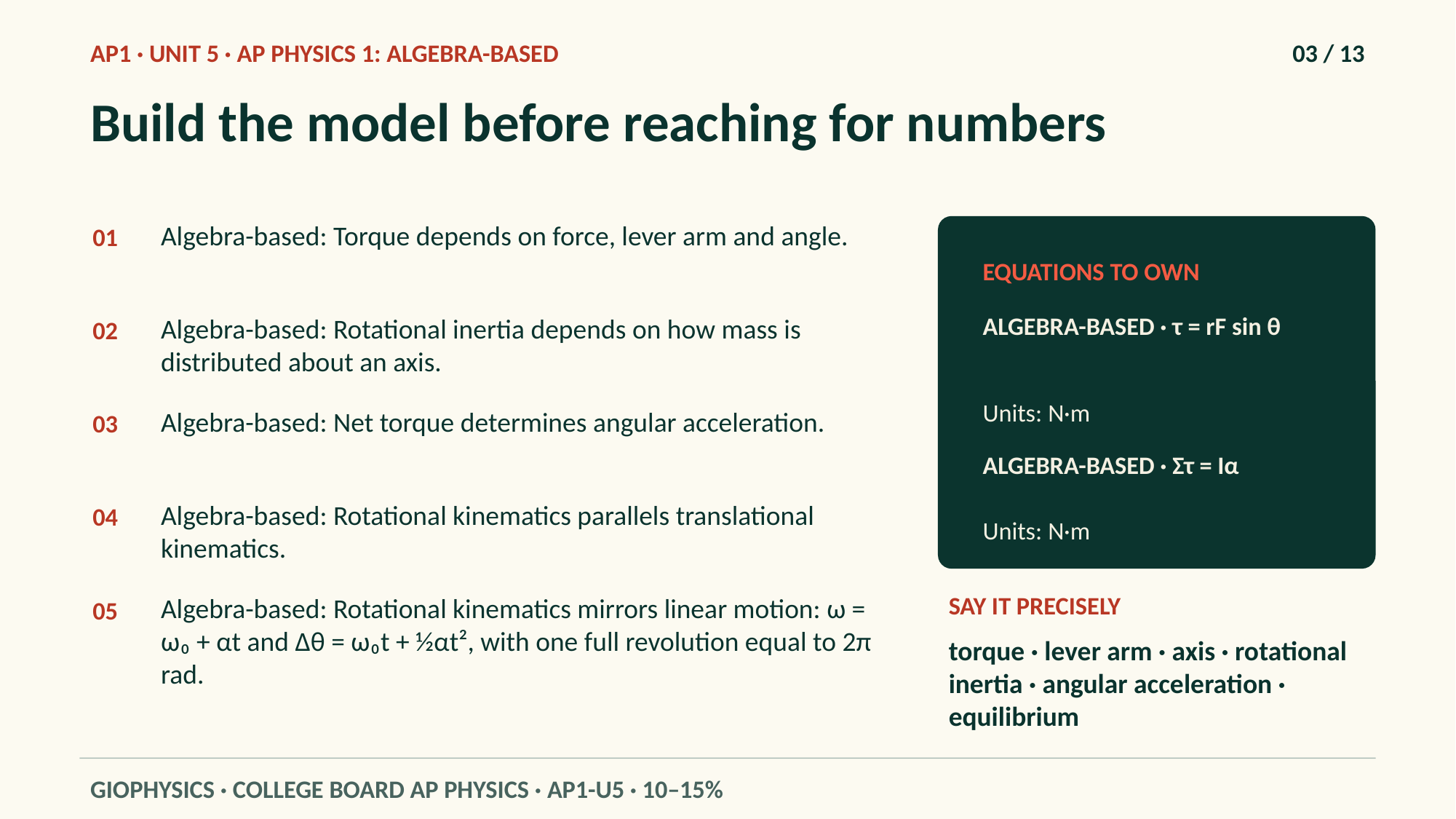

AP1 · UNIT 5 · AP PHYSICS 1: ALGEBRA-BASED
03 / 13
Build the model before reaching for numbers
Algebra-based: Torque depends on force, lever arm and angle.
01

EQUATIONS TO OWN
ALGEBRA-BASED · τ = rF sin θ
Algebra-based: Rotational inertia depends on how mass is distributed about an axis.
02
Units: N·m
Algebra-based: Net torque determines angular acceleration.
03
ALGEBRA-BASED · Στ = Iα
Algebra-based: Rotational kinematics parallels translational kinematics.
04
Units: N·m
SAY IT PRECISELY
Algebra-based: Rotational kinematics mirrors linear motion: ω = ω₀ + αt and Δθ = ω₀t + ½αt², with one full revolution equal to 2π rad.
05
torque · lever arm · axis · rotational inertia · angular acceleration · equilibrium

GIOPHYSICS · COLLEGE BOARD AP PHYSICS · AP1-U5 · 10–15%